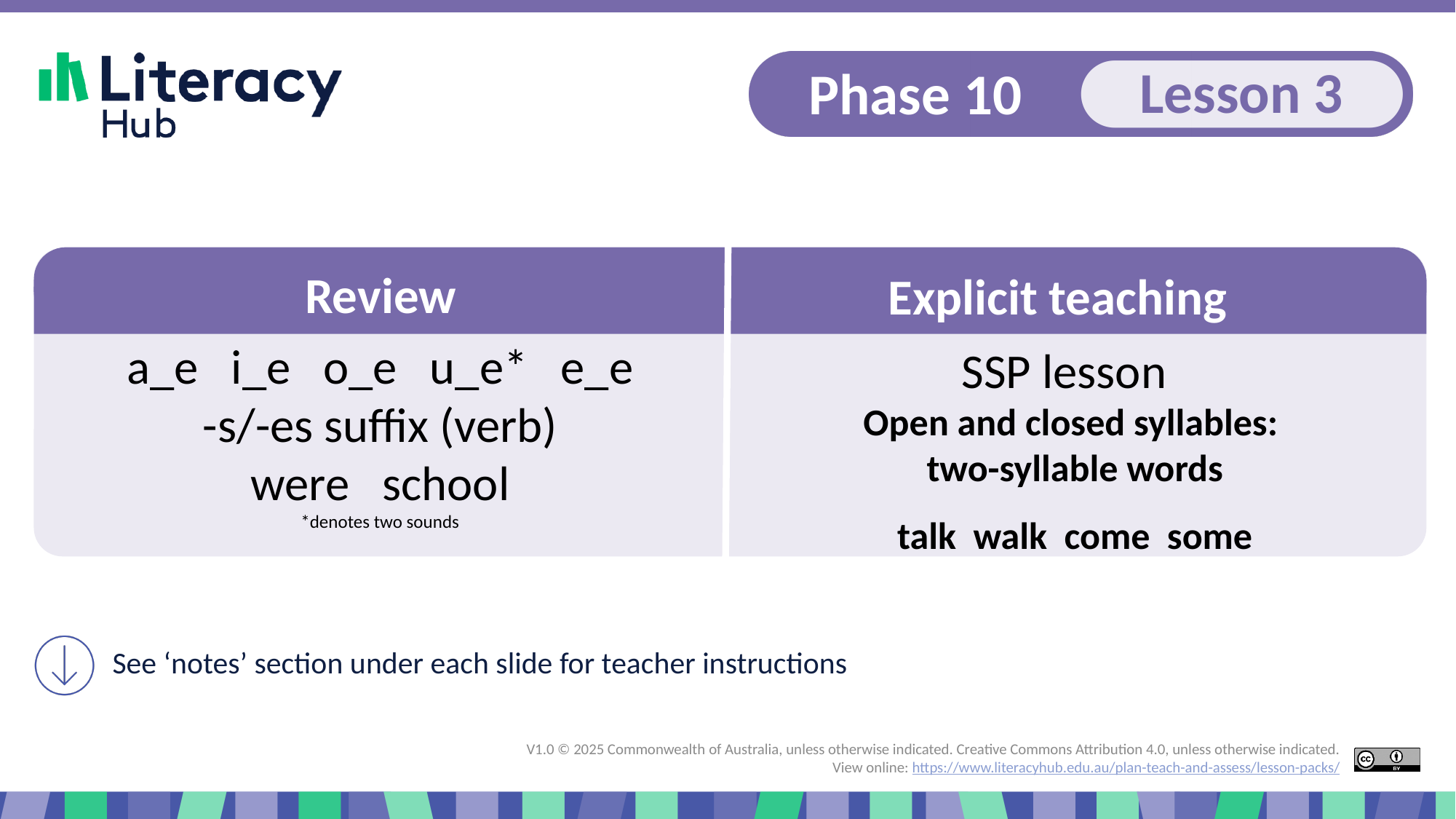

Slide 1 Start of presentation Open and closed syllables: two-syllable words
a_e   i_e   o_e   u_e*   e_e
-s/-es suffix (verb)
were   school
*denotes two sounds
Open and closed syllables:
two-syllable words
talk  walk  come  some